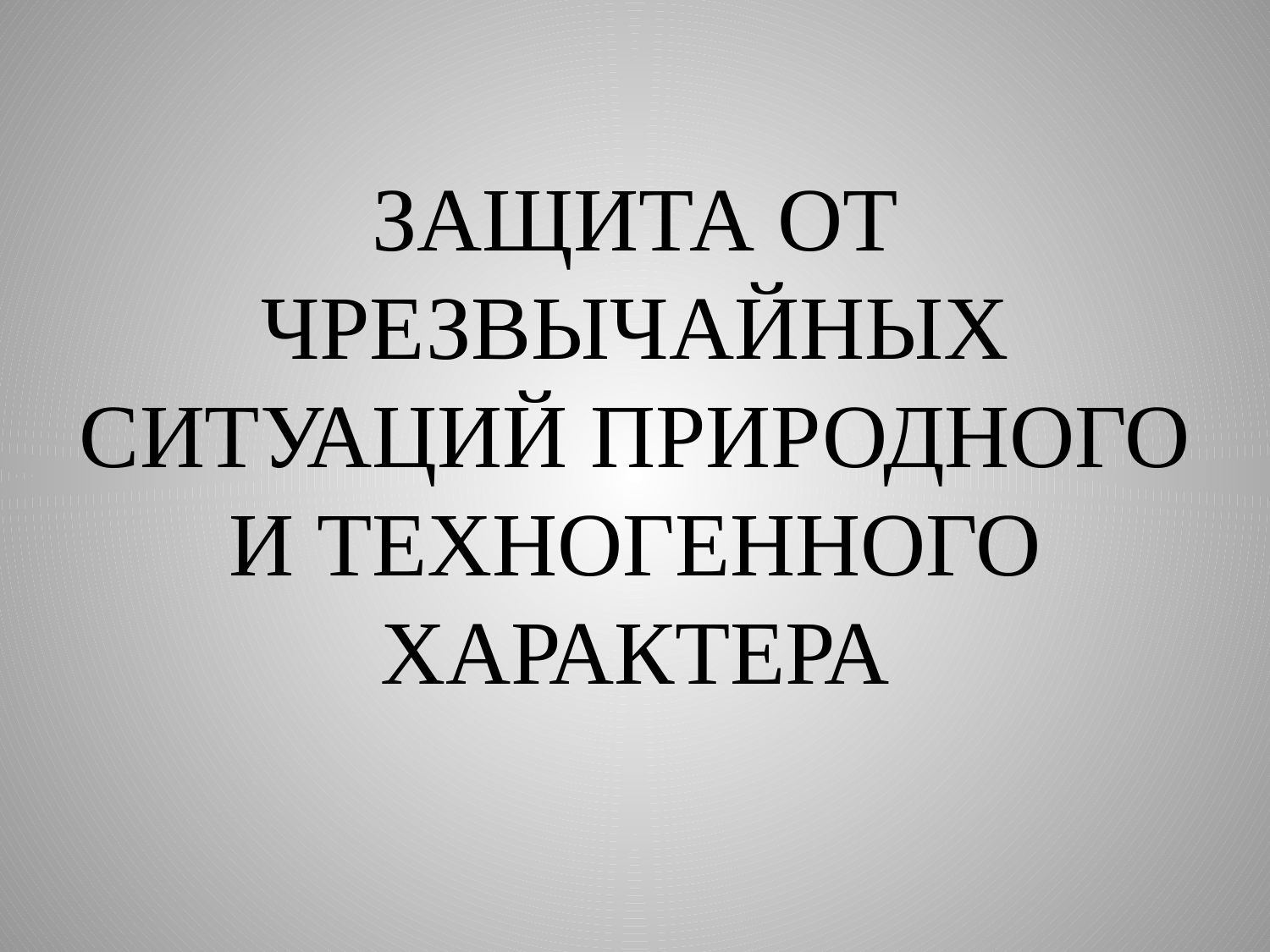

# ЗАЩИТА ОТ ЧРЕЗВЫЧАЙНЫХ СИТУАЦИЙ ПРИРОДНОГО И ТЕХНОГЕННОГО ХАРАКТЕРА